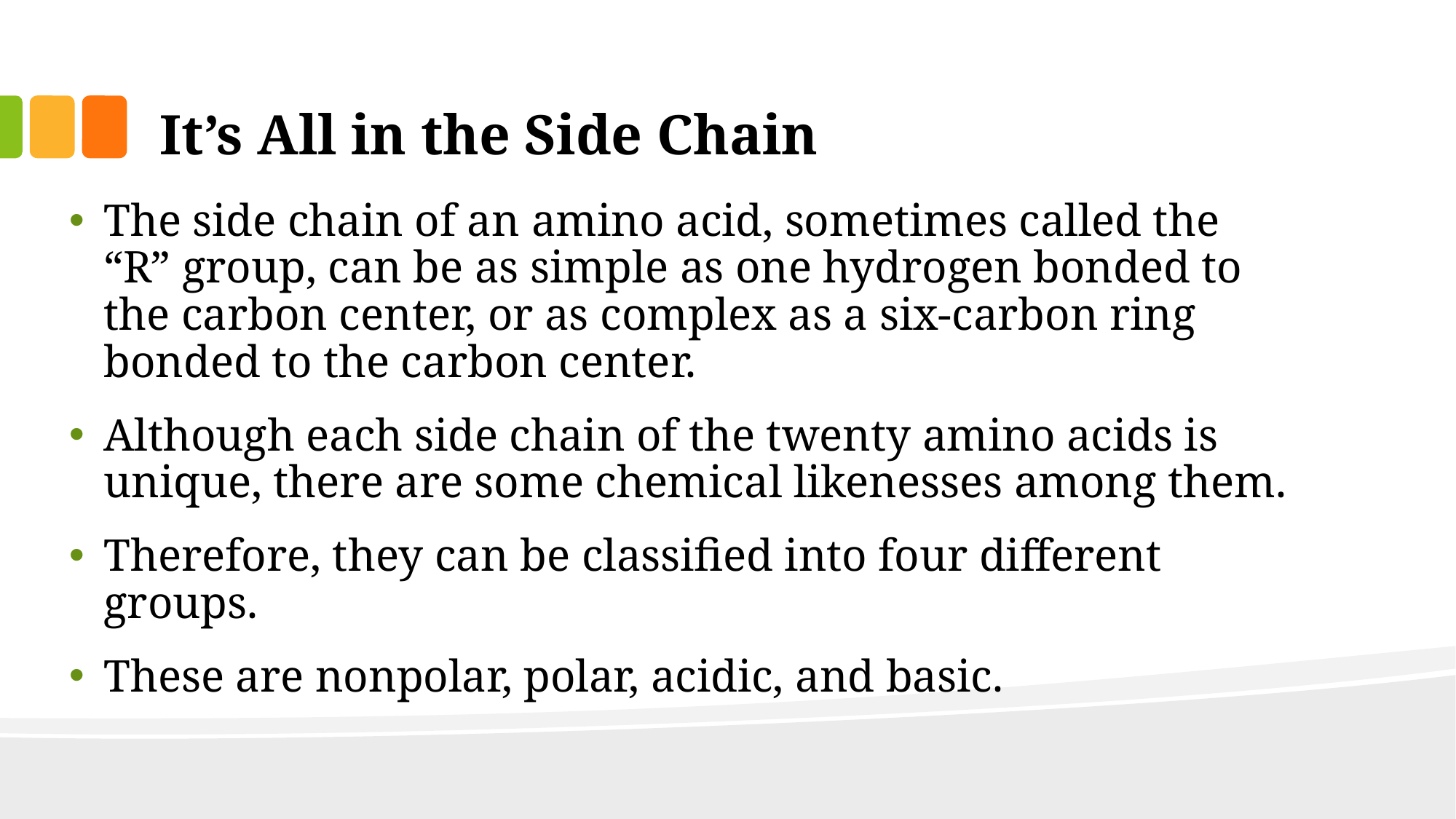

# It’s All in the Side Chain
The side chain of an amino acid, sometimes called the “R” group, can be as simple as one hydrogen bonded to the carbon center, or as complex as a six-carbon ring bonded to the carbon center.
Although each side chain of the twenty amino acids is unique, there are some chemical likenesses among them.
Therefore, they can be classified into four different groups.
These are nonpolar, polar, acidic, and basic.